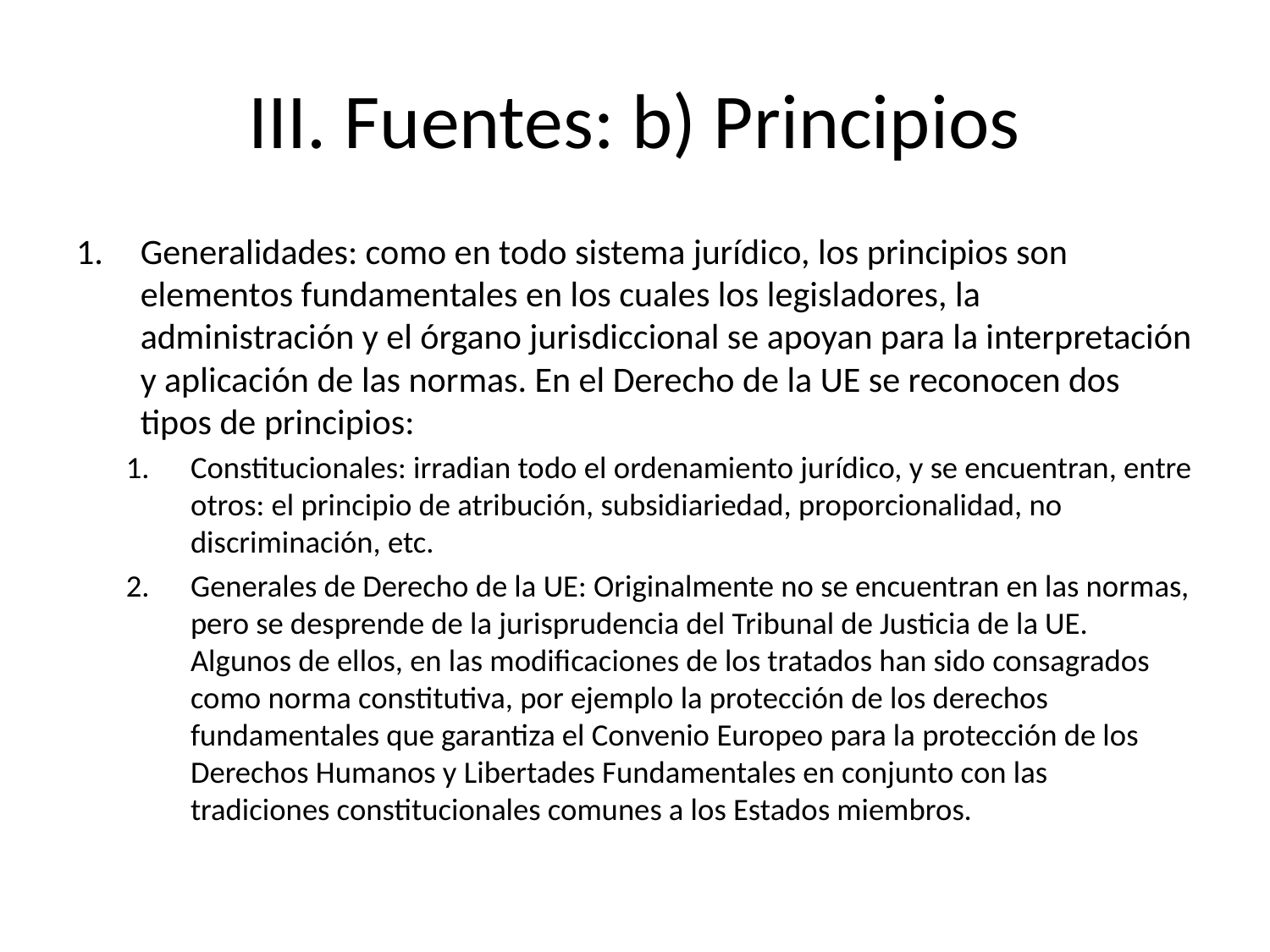

# III. Fuentes: b) Principios
Generalidades: como en todo sistema jurídico, los principios son elementos fundamentales en los cuales los legisladores, la administración y el órgano jurisdiccional se apoyan para la interpretación y aplicación de las normas. En el Derecho de la UE se reconocen dos tipos de principios:
Constitucionales: irradian todo el ordenamiento jurídico, y se encuentran, entre otros: el principio de atribución, subsidiariedad, proporcionalidad, no discriminación, etc.
Generales de Derecho de la UE: Originalmente no se encuentran en las normas, pero se desprende de la jurisprudencia del Tribunal de Justicia de la UE. Algunos de ellos, en las modificaciones de los tratados han sido consagrados como norma constitutiva, por ejemplo la protección de los derechos fundamentales que garantiza el Convenio Europeo para la protección de los Derechos Humanos y Libertades Fundamentales en conjunto con las tradiciones constitucionales comunes a los Estados miembros.